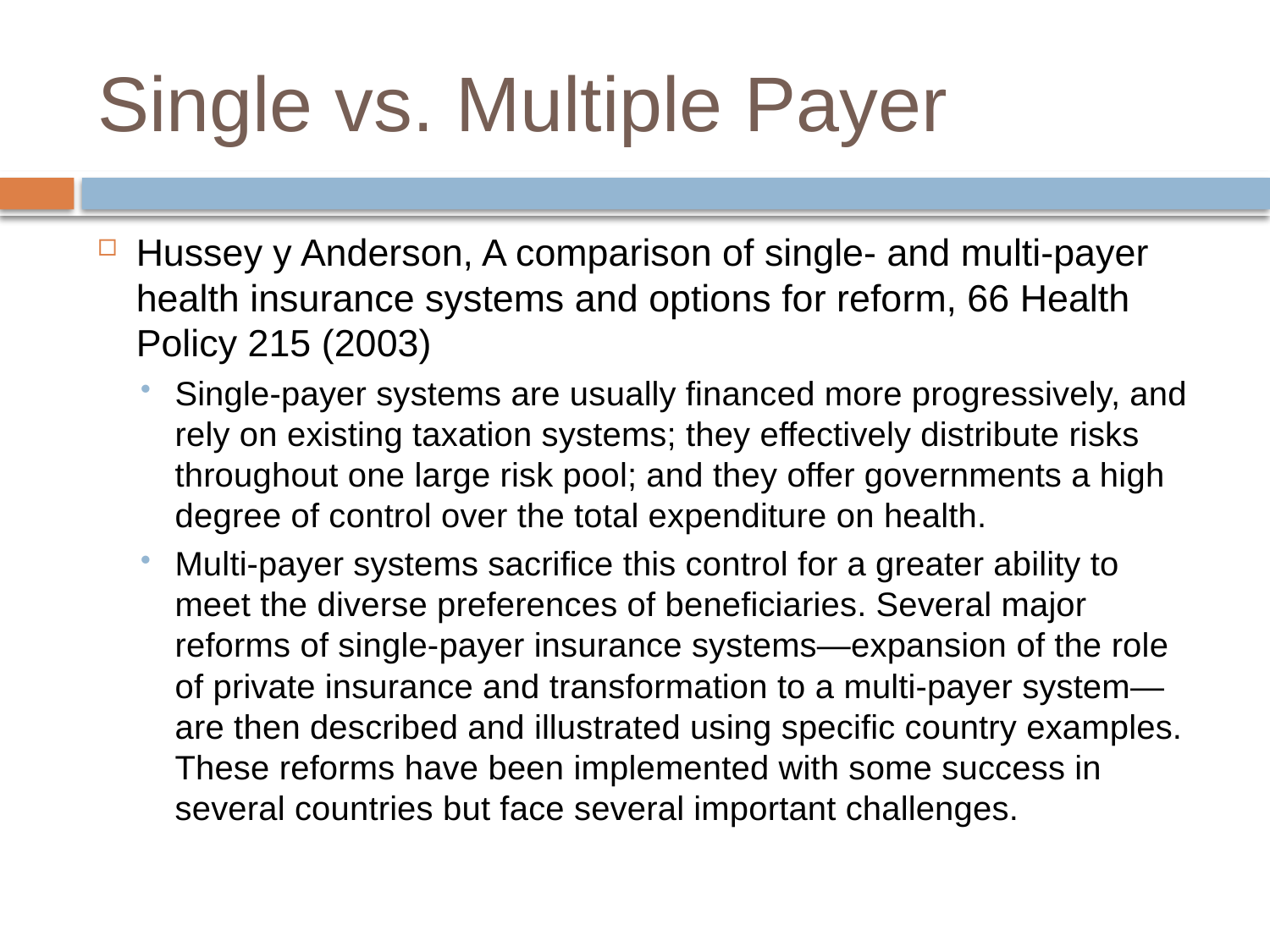

# Single vs. Multiple Payer
Hussey y Anderson, A comparison of single- and multi-payer health insurance systems and options for reform, 66 Health Policy 215 (2003)
Single-payer systems are usually financed more progressively, and rely on existing taxation systems; they effectively distribute risks throughout one large risk pool; and they offer governments a high degree of control over the total expenditure on health.
Multi-payer systems sacrifice this control for a greater ability to meet the diverse preferences of beneficiaries. Several major reforms of single-payer insurance systems—expansion of the role of private insurance and transformation to a multi-payer system—are then described and illustrated using specific country examples. These reforms have been implemented with some success in several countries but face several important challenges.